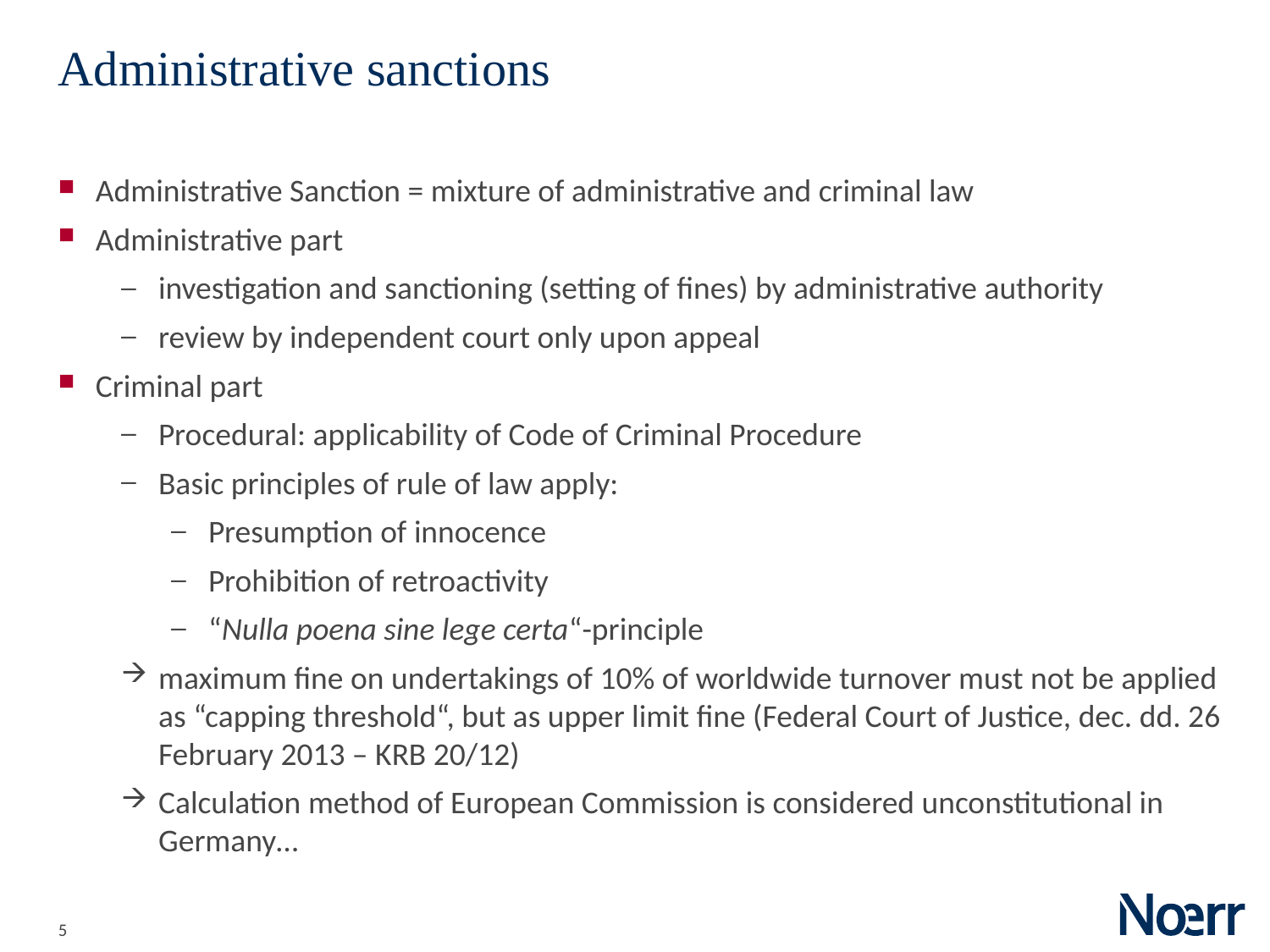

Date
# Administrative sanctions
Administrative Sanction = mixture of administrative and criminal law
Administrative part
investigation and sanctioning (setting of fines) by administrative authority
review by independent court only upon appeal
Criminal part
Procedural: applicability of Code of Criminal Procedure
Basic principles of rule of law apply:
Presumption of innocence
Prohibition of retroactivity
“Nulla poena sine lege certa“-principle
maximum fine on undertakings of 10% of worldwide turnover must not be applied as “capping threshold“, but as upper limit fine (Federal Court of Justice, dec. dd. 26 February 2013 – KRB 20/12)
Calculation method of European Commission is considered unconstitutional in Germany…